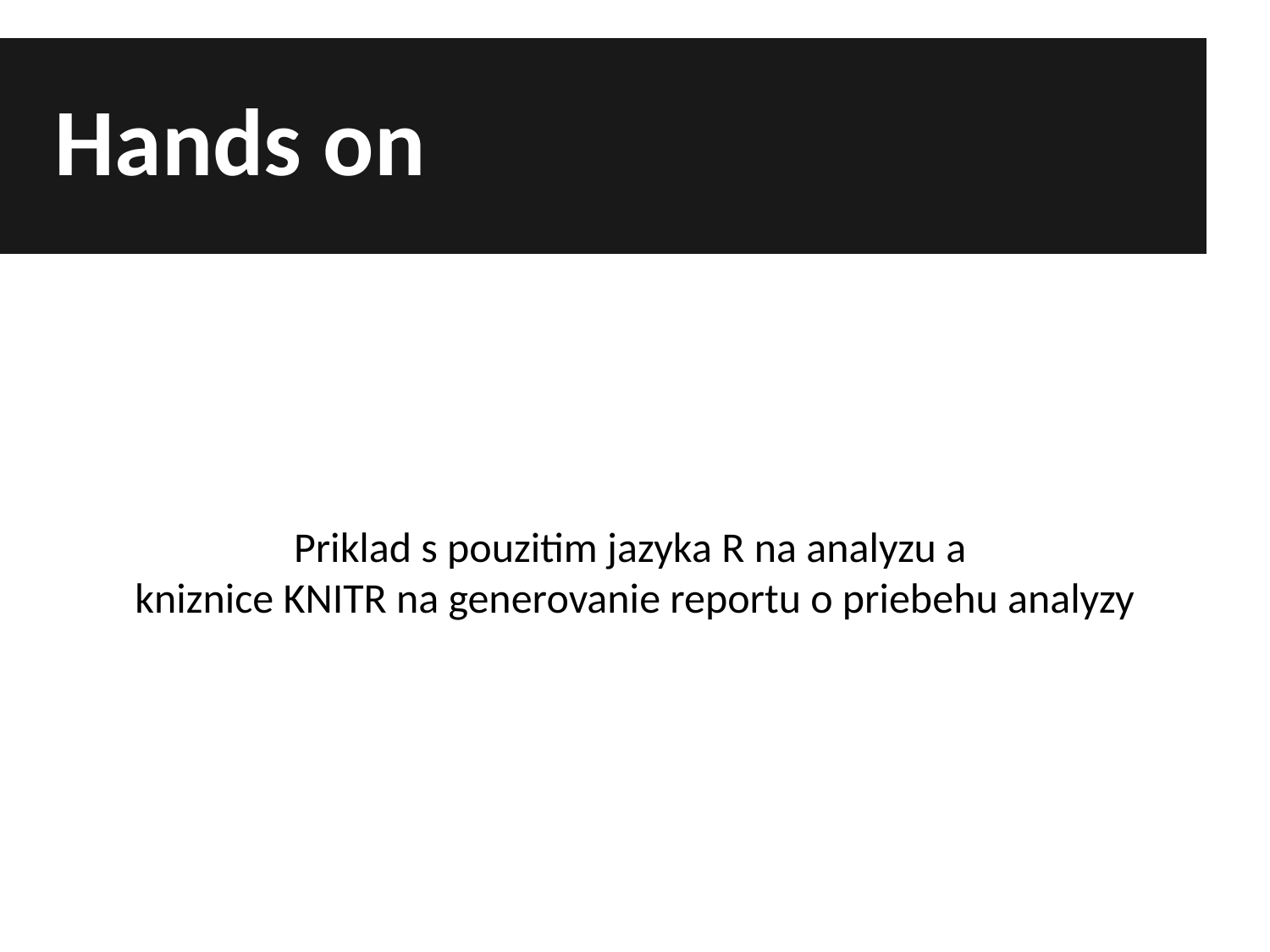

Hands on
# Priklad s pouzitim jazyka R na analyzu a
kniznice KNITR na generovanie reportu o priebehu analyzy